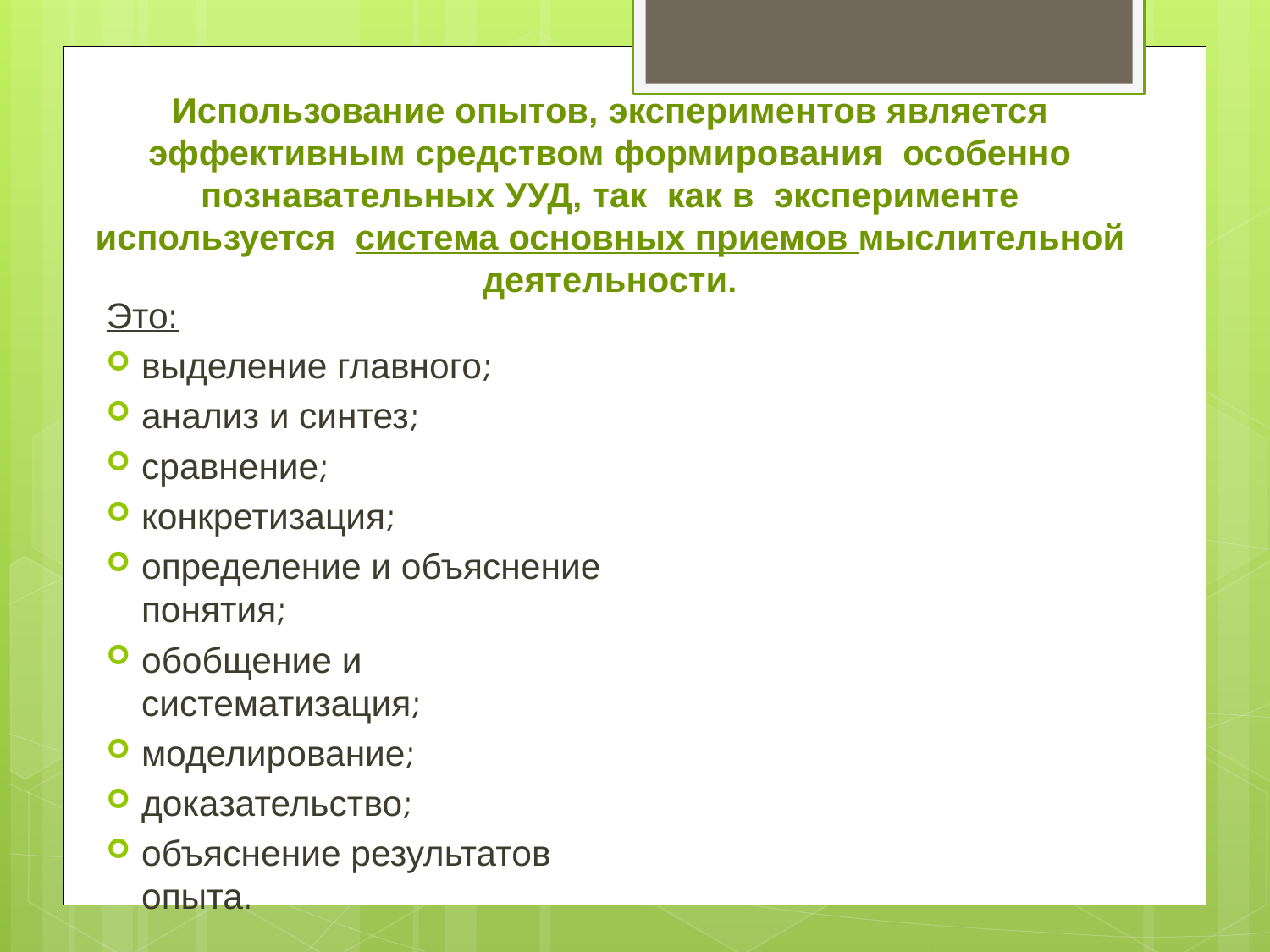

# Использование опытов, экспериментов является эффективным средством формирования  особенно познавательных УУД, так  как в  эксперименте используется  система основных приемов мыслительной деятельности.
Это:
выделение главного;
анализ и синтез;
сравнение;
конкретизация;
определение и объяснение понятия;
обобщение и систематизация;
моделирование;
доказательство;
объяснение результатов опыта.